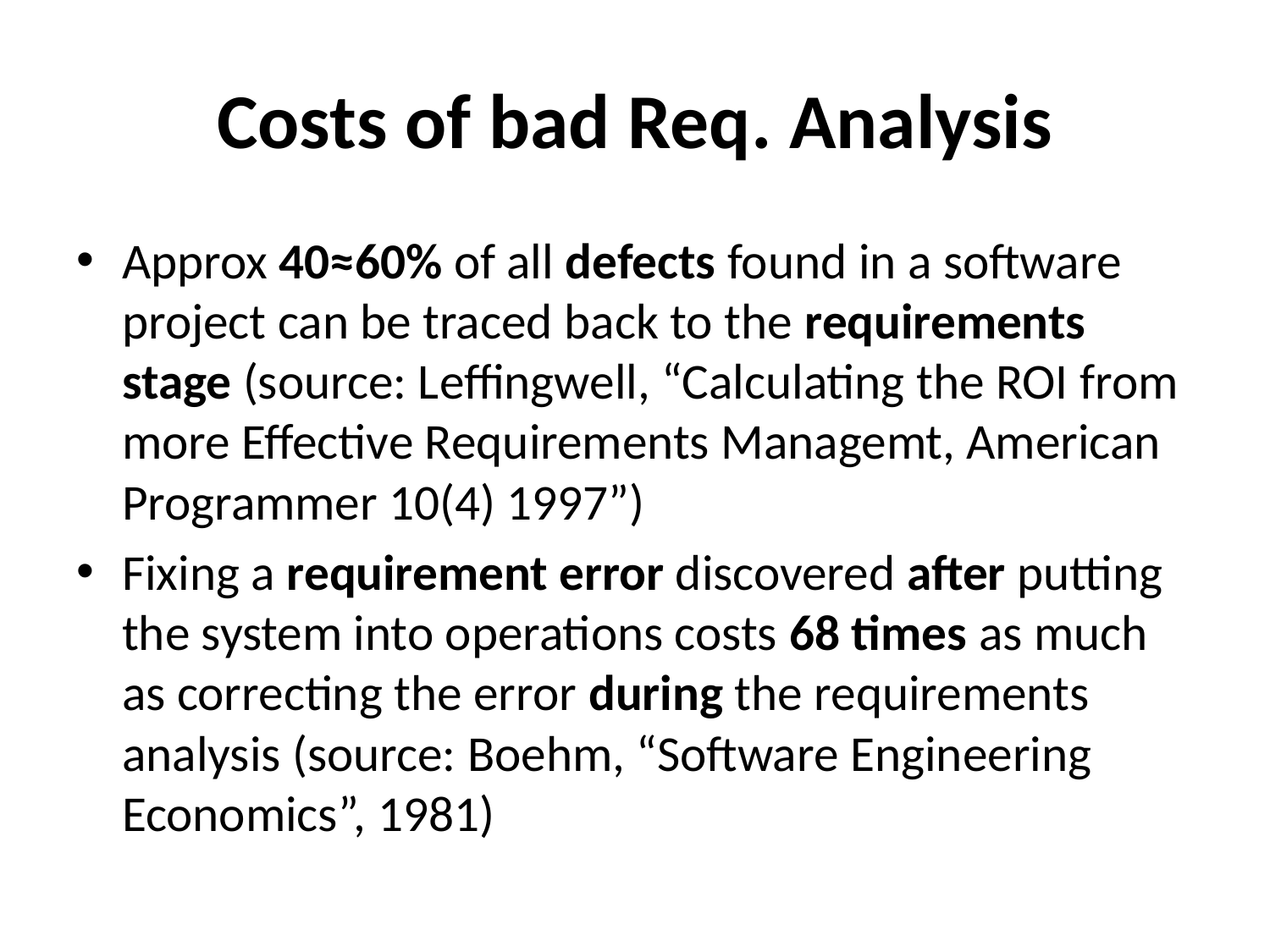

# Costs of bad Req. Analysis
Approx 40≈60% of all defects found in a software project can be traced back to the requirements stage (source: Leffingwell, “Calculating the ROI from more Effective Requirements Managemt, American Programmer 10(4) 1997”)
Fixing a requirement error discovered after putting the system into operations costs 68 times as much as correcting the error during the requirements analysis (source: Boehm, “Software Engineering Economics”, 1981)